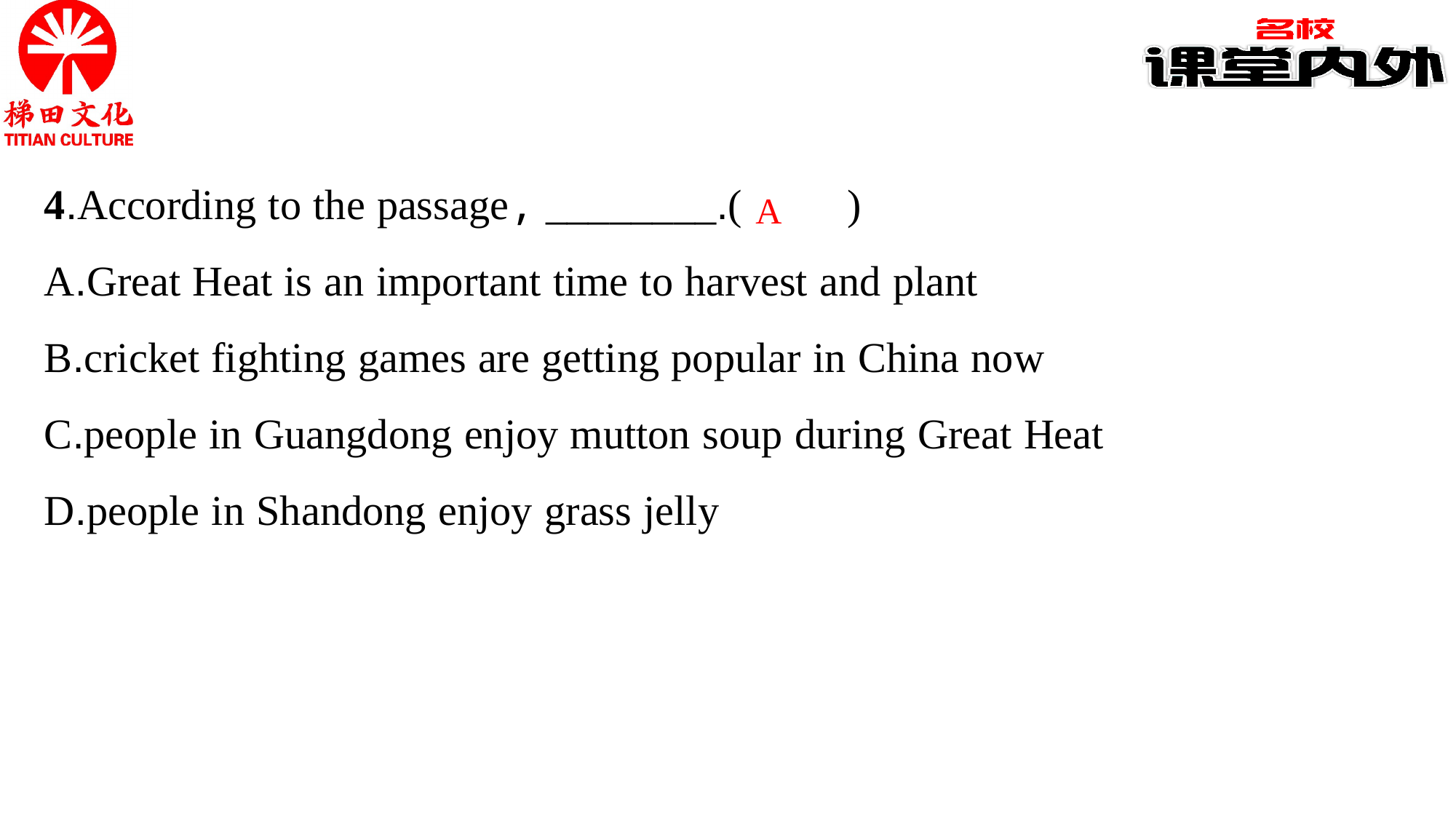

4.According to the passage, ________.(　　)
A.Great Heat is an important time to harvest and plant
B.cricket fighting games are getting popular in China now
C.people in Guangdong enjoy mutton soup during Great Heat
D.people in Shandong enjoy grass jelly
A